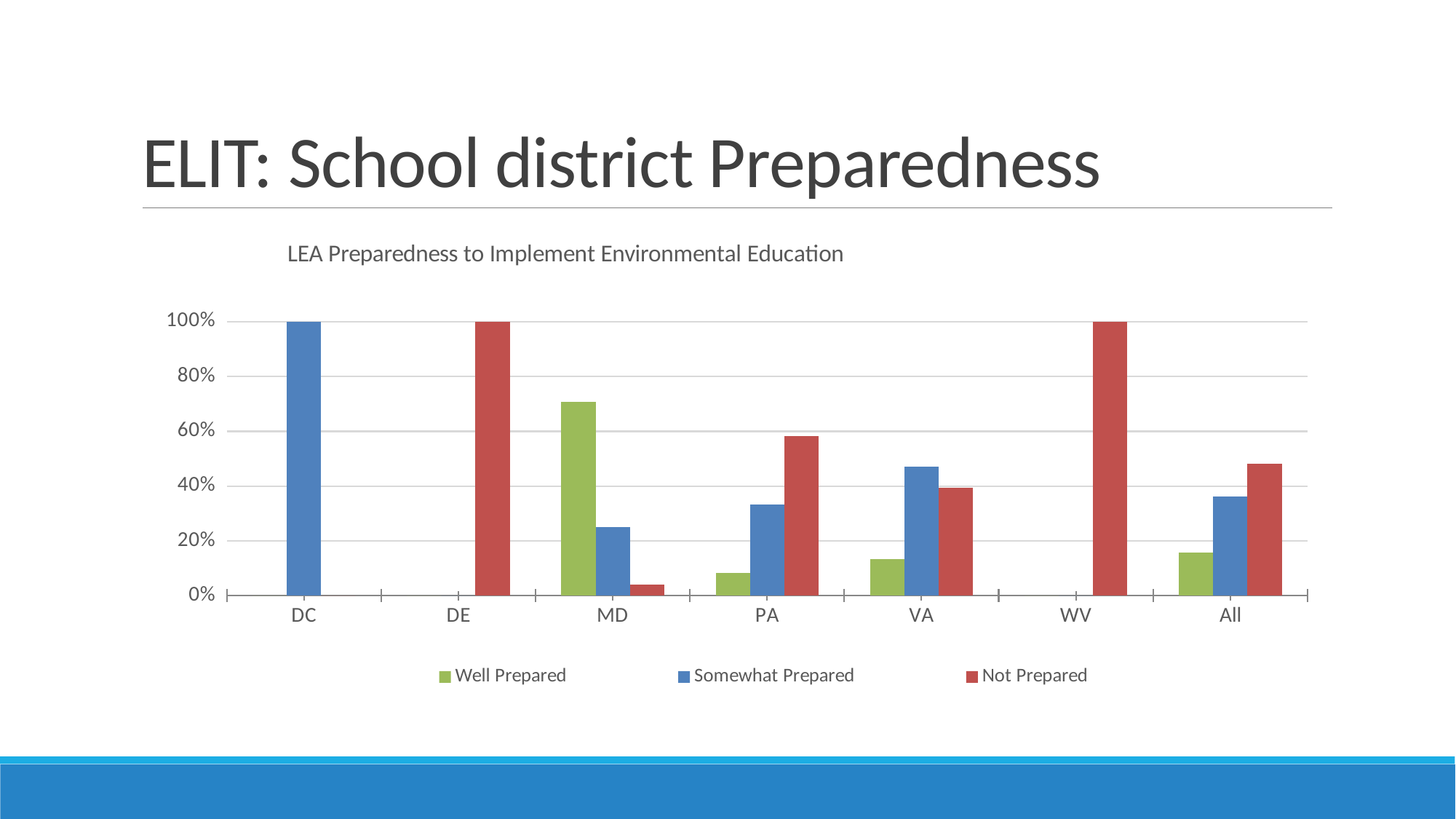

# ELIT: School district Preparedness

### Chart: LEA Preparedness to Implement Environmental Education

| Category |  |  |  |
|---|---|---|---|
| DC | 0.0 | 1.0 | 0.0 |
| DE | 0.0 | 0.0 | 1.0 |
| MD | 0.7083333333333334 | 0.25 | 0.041666666666666664 |
| PA | 0.08333333333333333 | 0.3333333333333333 | 0.5833333333333334 |
| VA | 0.1346153846153846 | 0.47115384615384615 | 0.3942307692307692 |
| WV | 0.0 | 0.0 | 1.0 |
| All | 0.15625 | 0.36328125 | 0.48046875 |